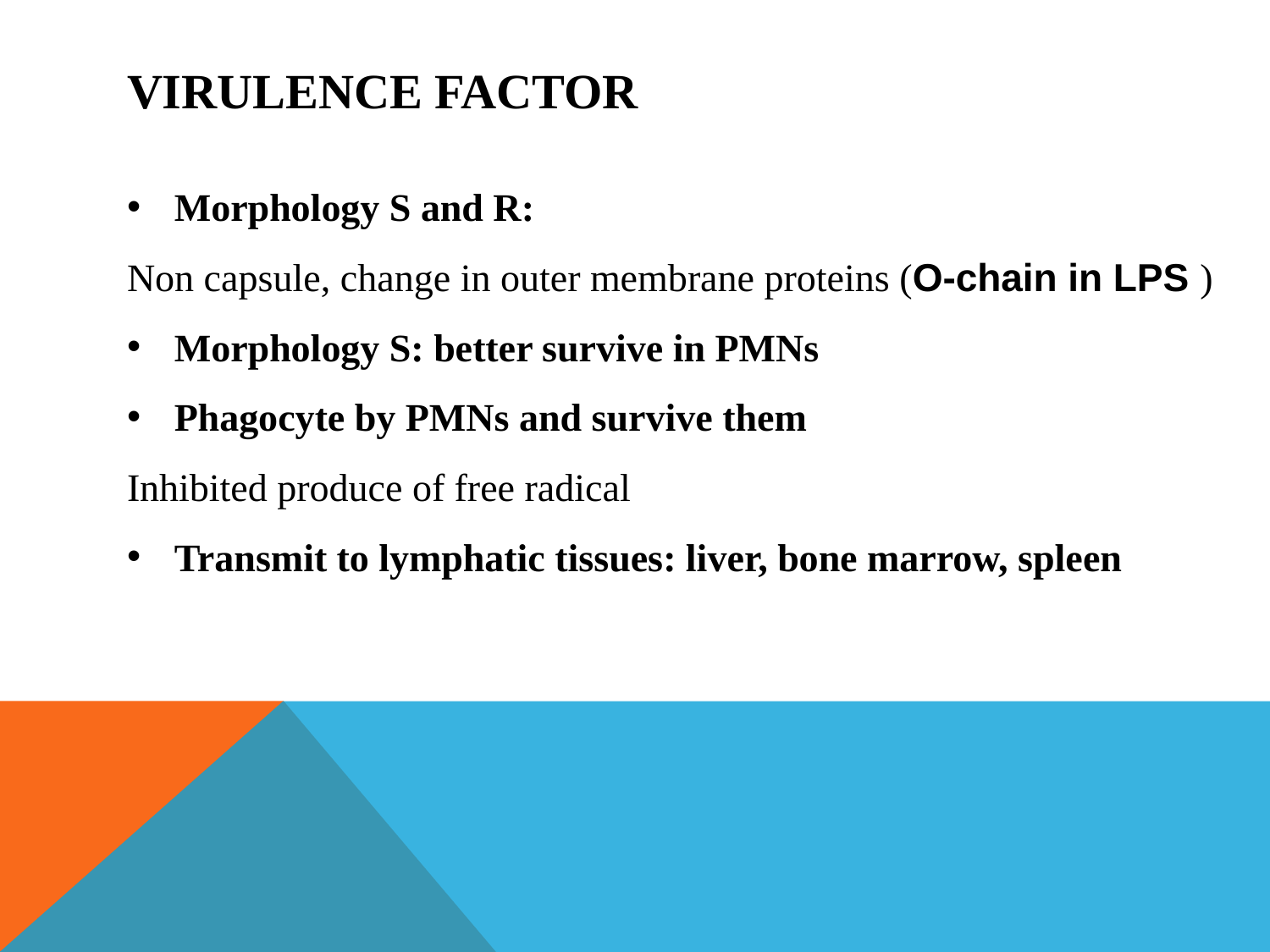

# Virulence factor
Morphology S and R:
Non capsule, change in outer membrane proteins (O-chain in LPS )
Morphology S: better survive in PMNs
Phagocyte by PMNs and survive them
Inhibited produce of free radical
Transmit to lymphatic tissues: liver, bone marrow, spleen